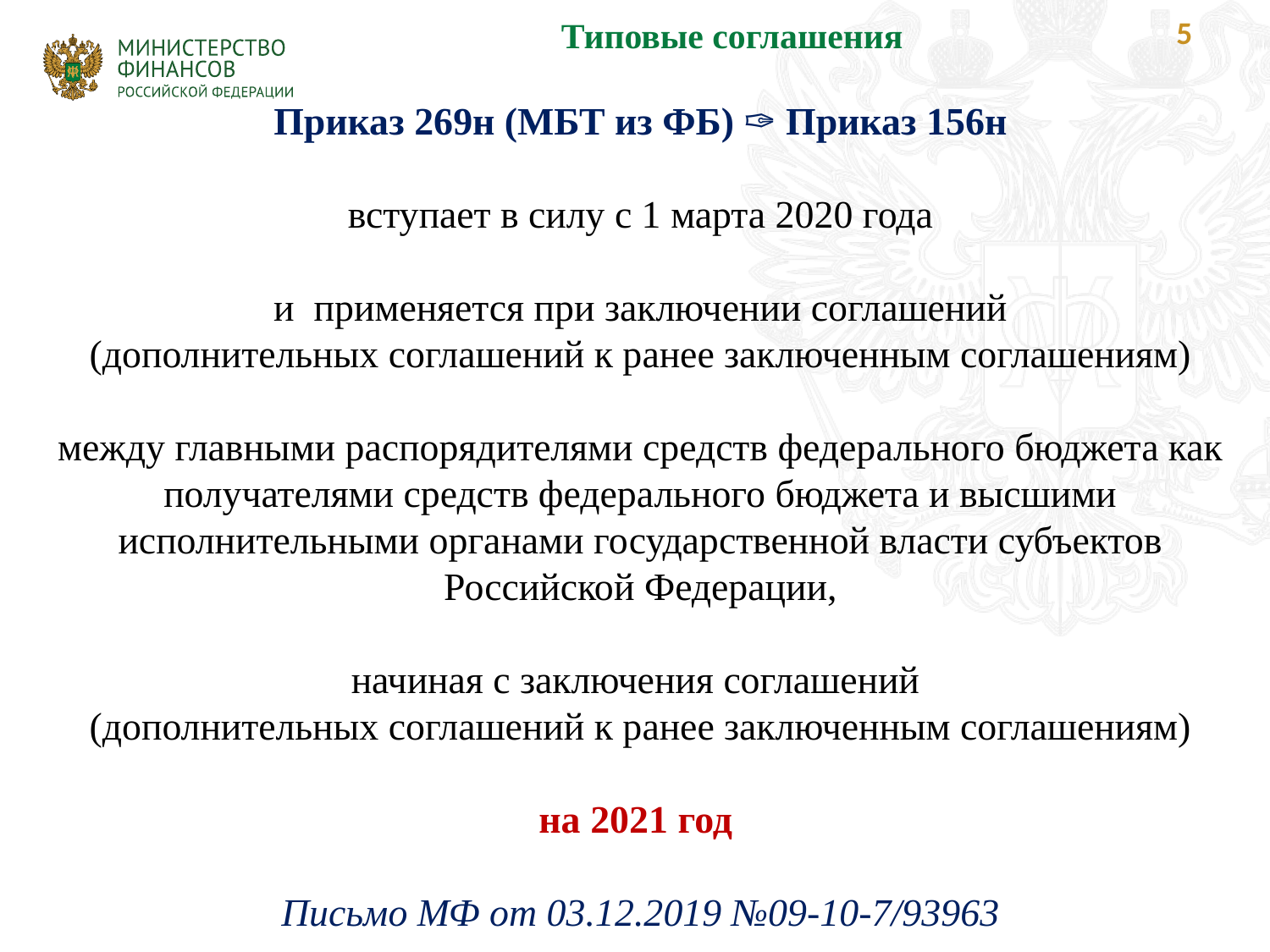

Типовые соглашения
5
Приказ 269н (МБТ из ФБ) ✑ Приказ 156н

вступает в силу с 1 марта 2020 года

и  применяется при заключении соглашений
(дополнительных соглашений к ранее заключенным соглашениям)

между главными распорядителями средств федерального бюджета как получателями средств федерального бюджета и высшими исполнительными органами государственной власти субъектов Российской Федерации,

начиная с заключения соглашений
(дополнительных соглашений к ранее заключенным соглашениям)

на 2021 год

Письмо МФ от 03.12.2019 №09-10-7/93963